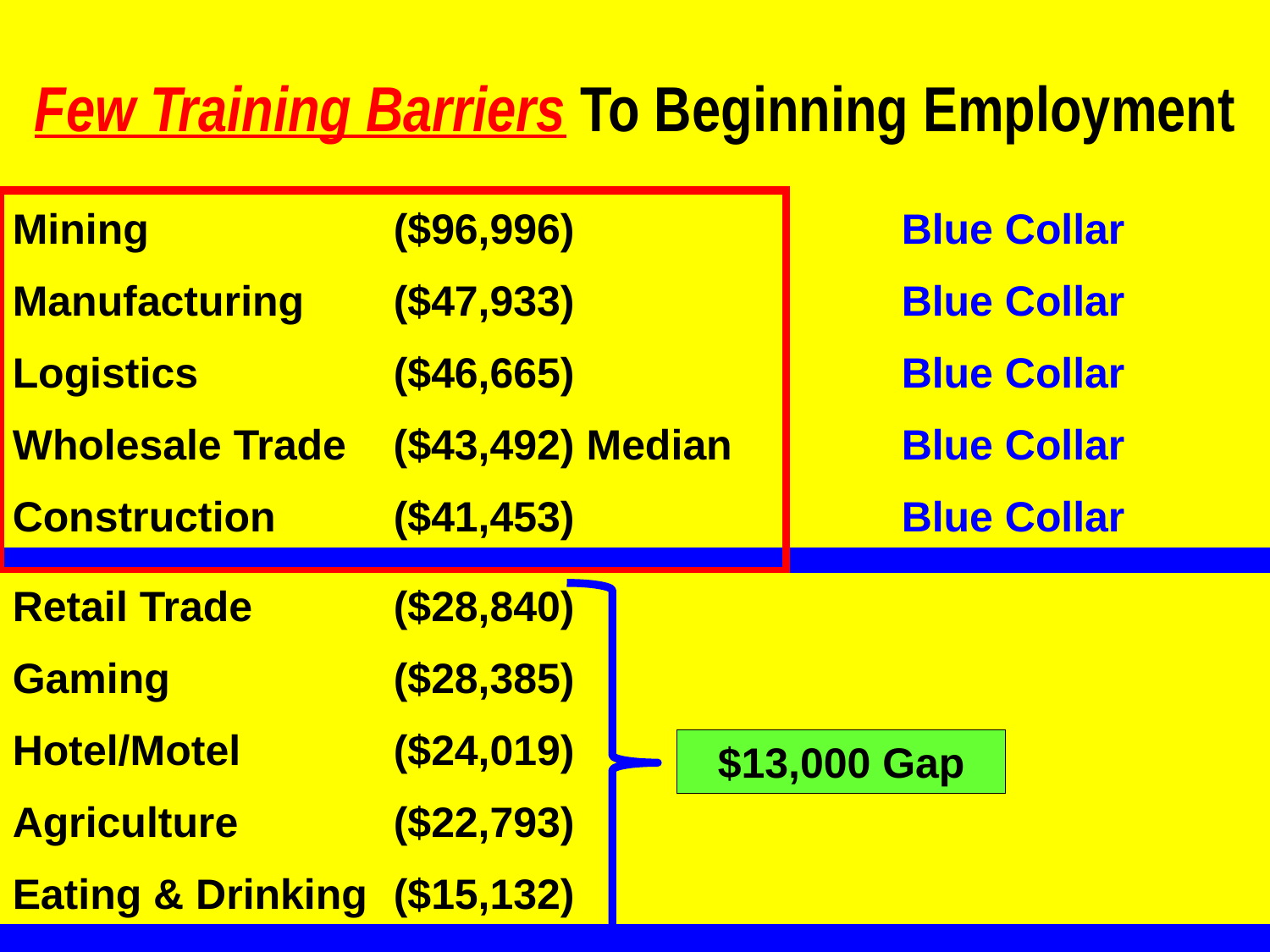

Few Training Barriers To Beginning Employment

Mining         		($96,996)			Blue Collar
Manufacturing  	($47,933)			Blue Collar
Logistics           	($46,665)			Blue Collar
Wholesale Trade    ($43,492) Median		Blue Collar
Construction     	($41,453)			Blue Collar
Retail Trade		($28,840)
Gaming		($28,385)
Hotel/Motel		($24,019)
Agriculture  	     	($22,793)
Eating & Drinking	($15,132)

$13,000 Gap